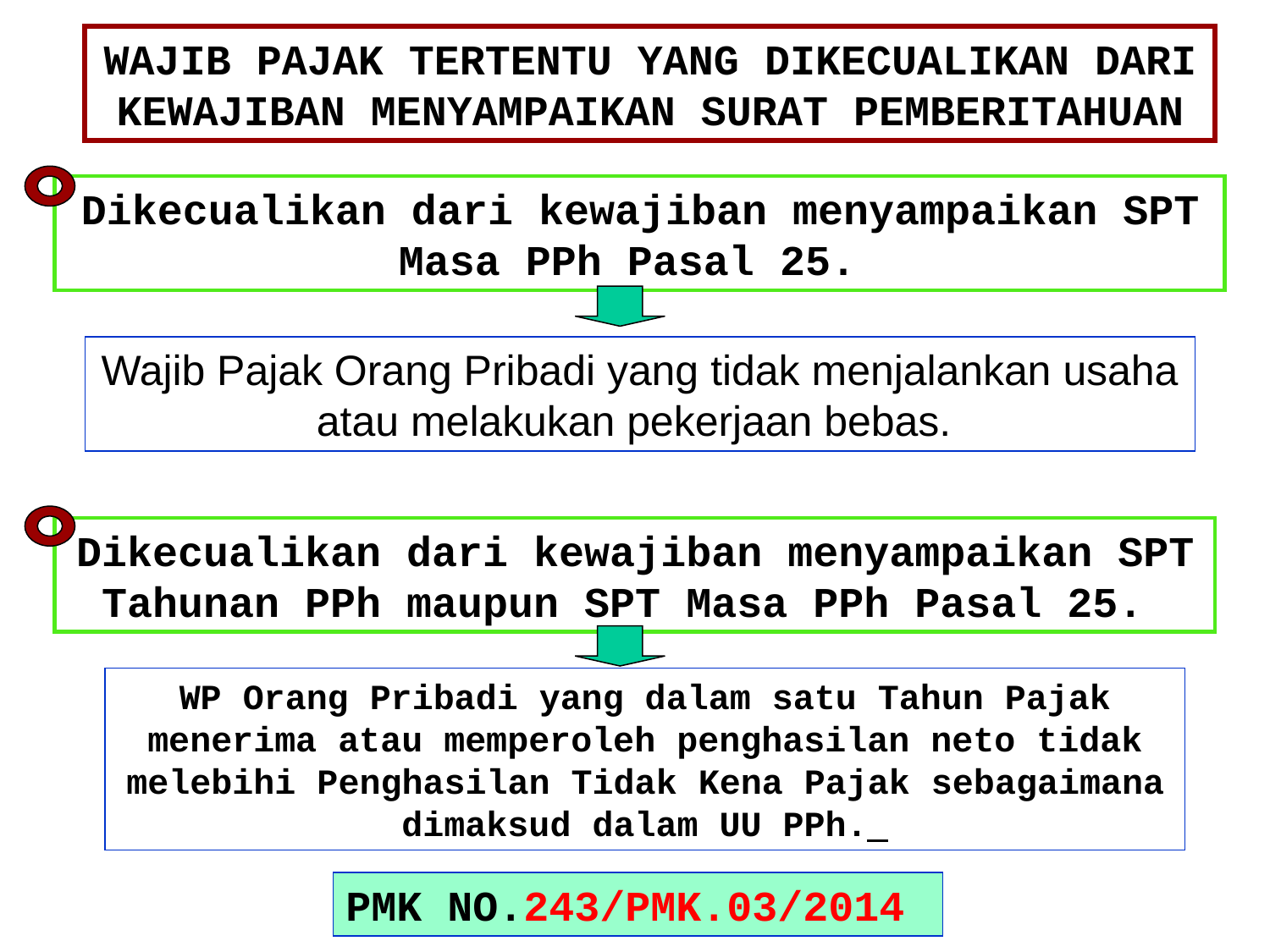

WAJIB PAJAK TERTENTU YANG DIKECUALIKAN DARI KEWAJIBAN MENYAMPAIKAN SURAT PEMBERITAHUAN

Dikecualikan dari kewajiban menyampaikan SPT Masa PPh Pasal 25.

Wajib Pajak Orang Pribadi yang tidak menjalankan usaha atau melakukan pekerjaan bebas.

Dikecualikan dari kewajiban menyampaikan SPT Tahunan PPh maupun SPT Masa PPh Pasal 25.

WP Orang Pribadi yang dalam satu Tahun Pajak menerima atau memperoleh penghasilan neto tidak melebihi Penghasilan Tidak Kena Pajak sebagaimana dimaksud dalam UU PPh.
PMK NO.243/PMK.03/2014